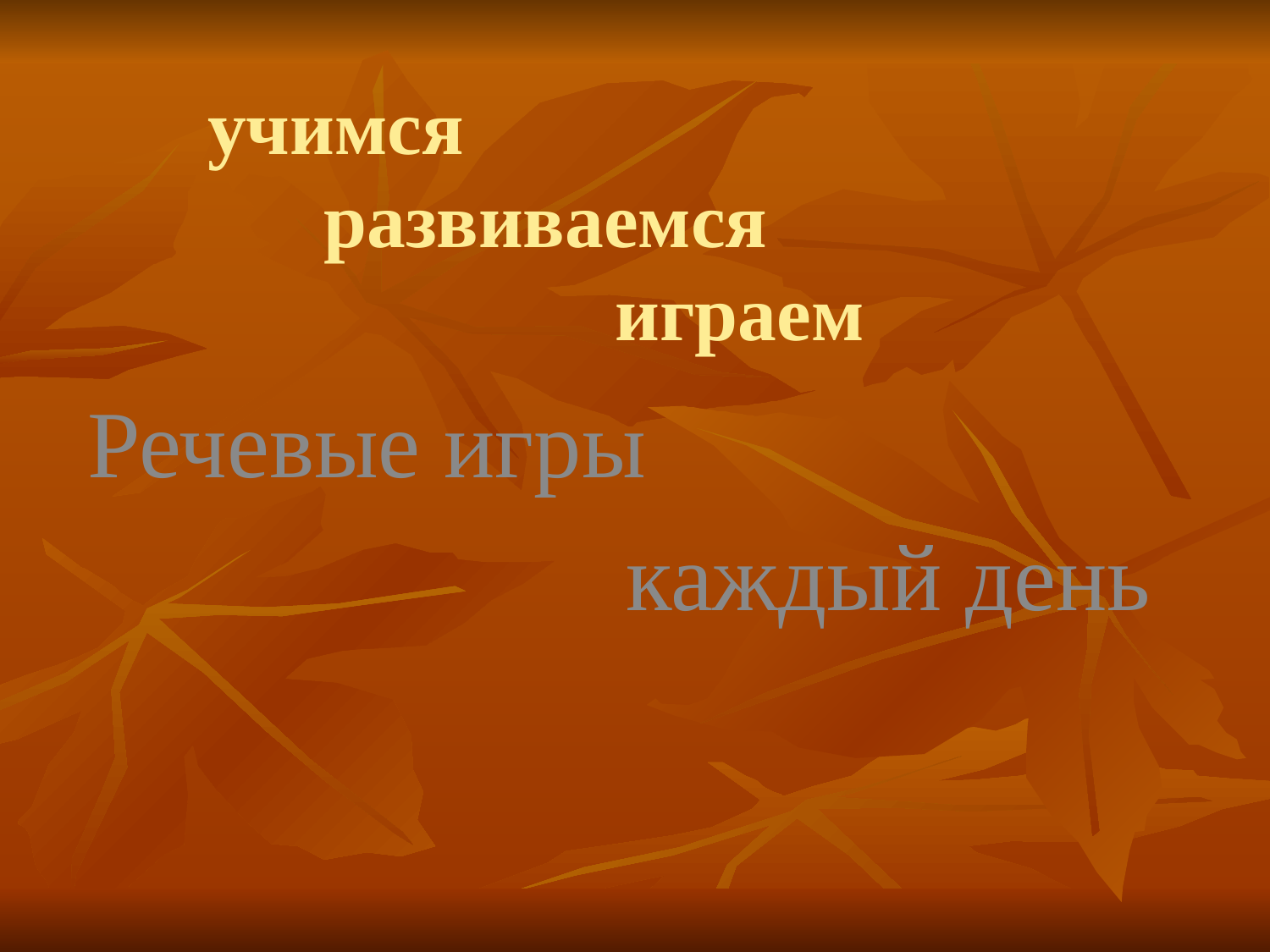

учимся
                развиваемся
                               играем
Речевые игры
                     каждый день